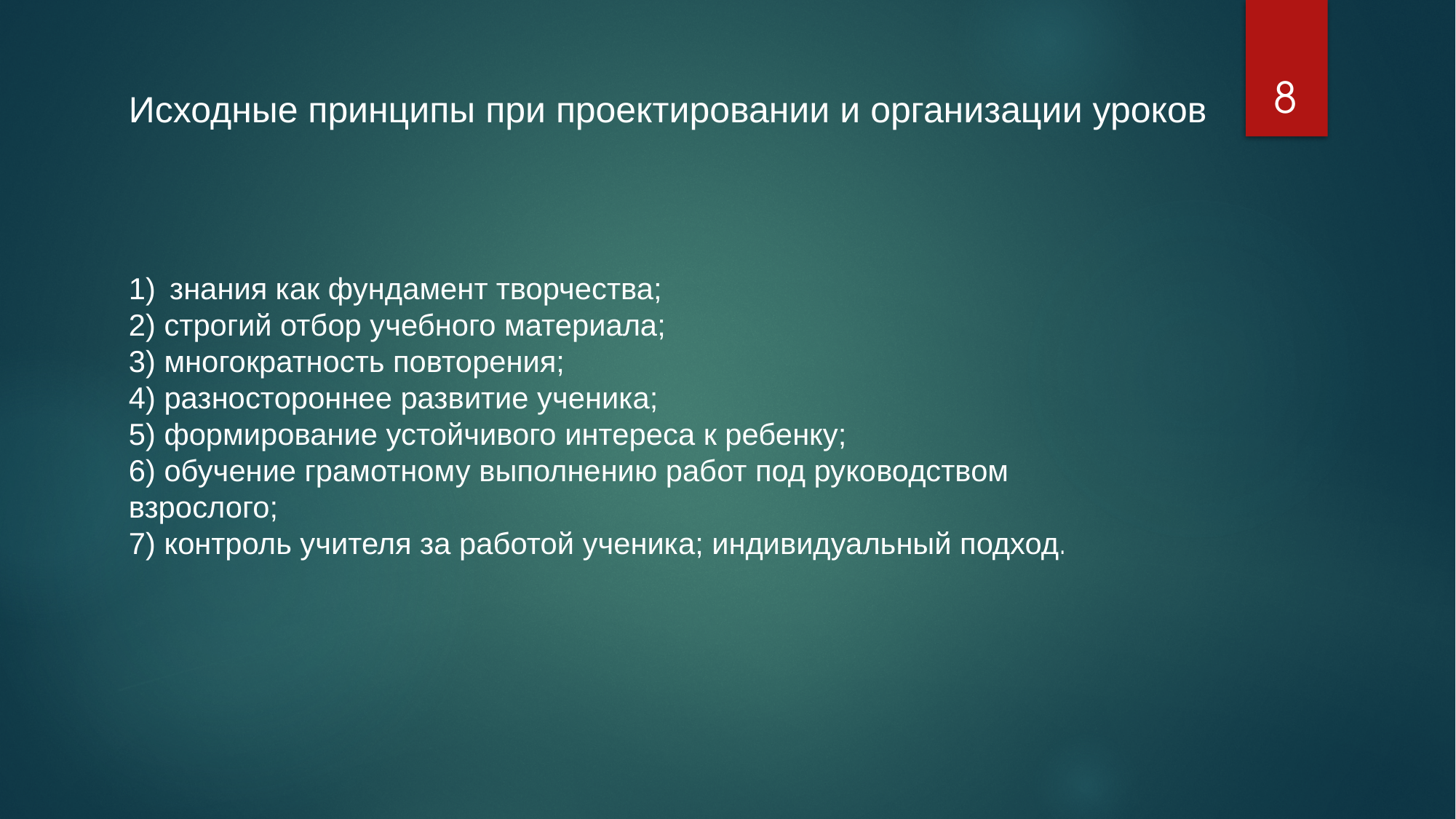

8
Исходные принципы при проектировании и организации уроков
знания как фундамент творчества;
2) строгий отбор учебного материала;
3) многократность повторения;
4) разностороннее развитие ученика;
5) формирование устойчивого интереса к ребенку;
6) обучение грамотному выполнению работ под руководством взрослого;
7) контроль учителя за работой ученика; индивидуальный подход.